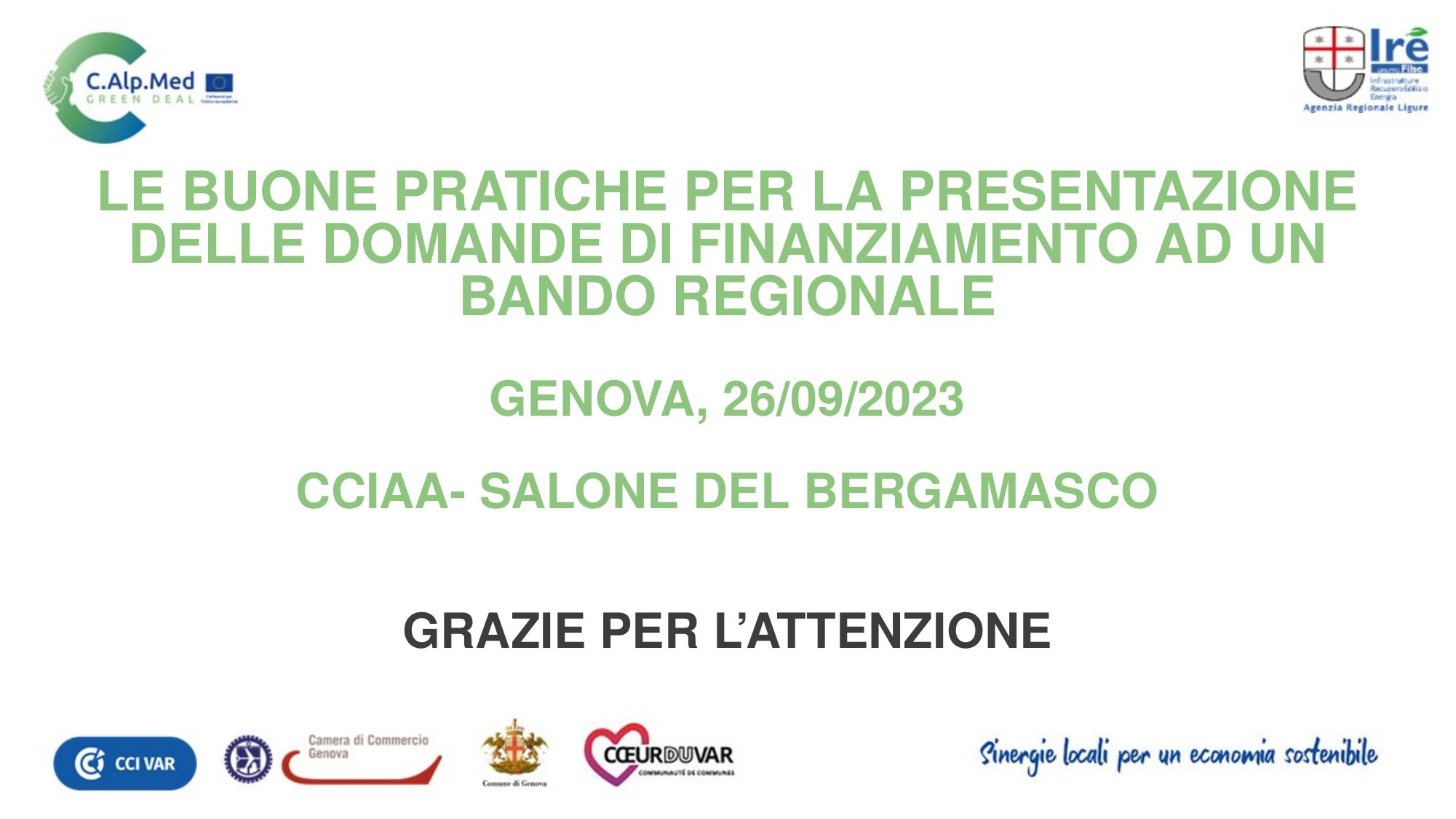

Le buone pratiche per la presentazione delle domande di finanziamento ad un bando regionale

Genova, 26/09/2023

CCIAA- Salone del bergamasco

Grazie per l’attenzione

29